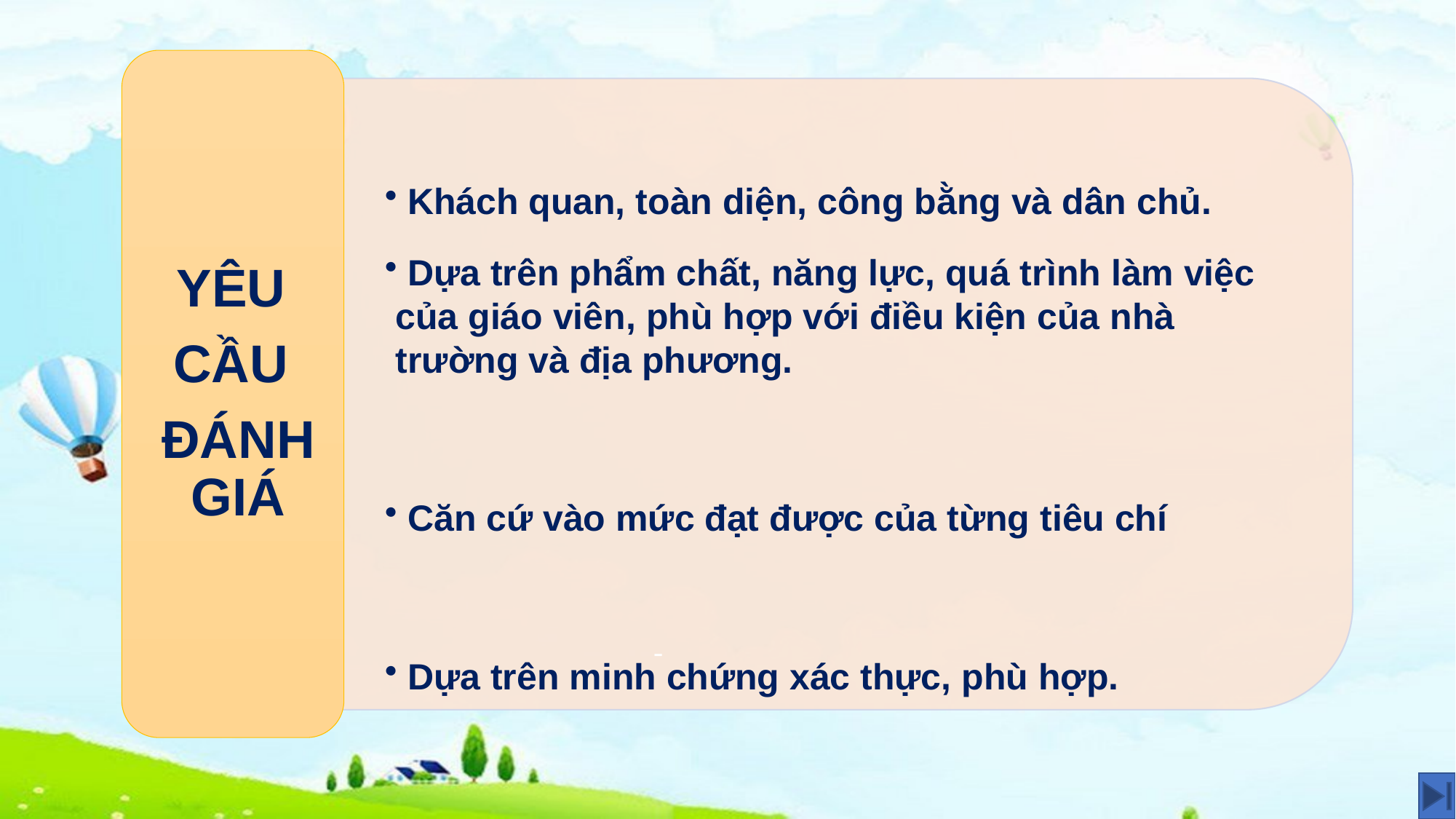

Khách quan, toàn diện, công bằng và dân chủ.
 Dựa trên phẩm chất, năng lực, quá trình làm việc của giáo viên, phù hợp với điều kiện của nhà trường và địa phương.
 Căn cứ vào mức đạt được của từng tiêu chí
 Dựa trên minh chứng xác thực, phù hợp.
YÊU
CẦU
ĐÁNH GIÁ
-